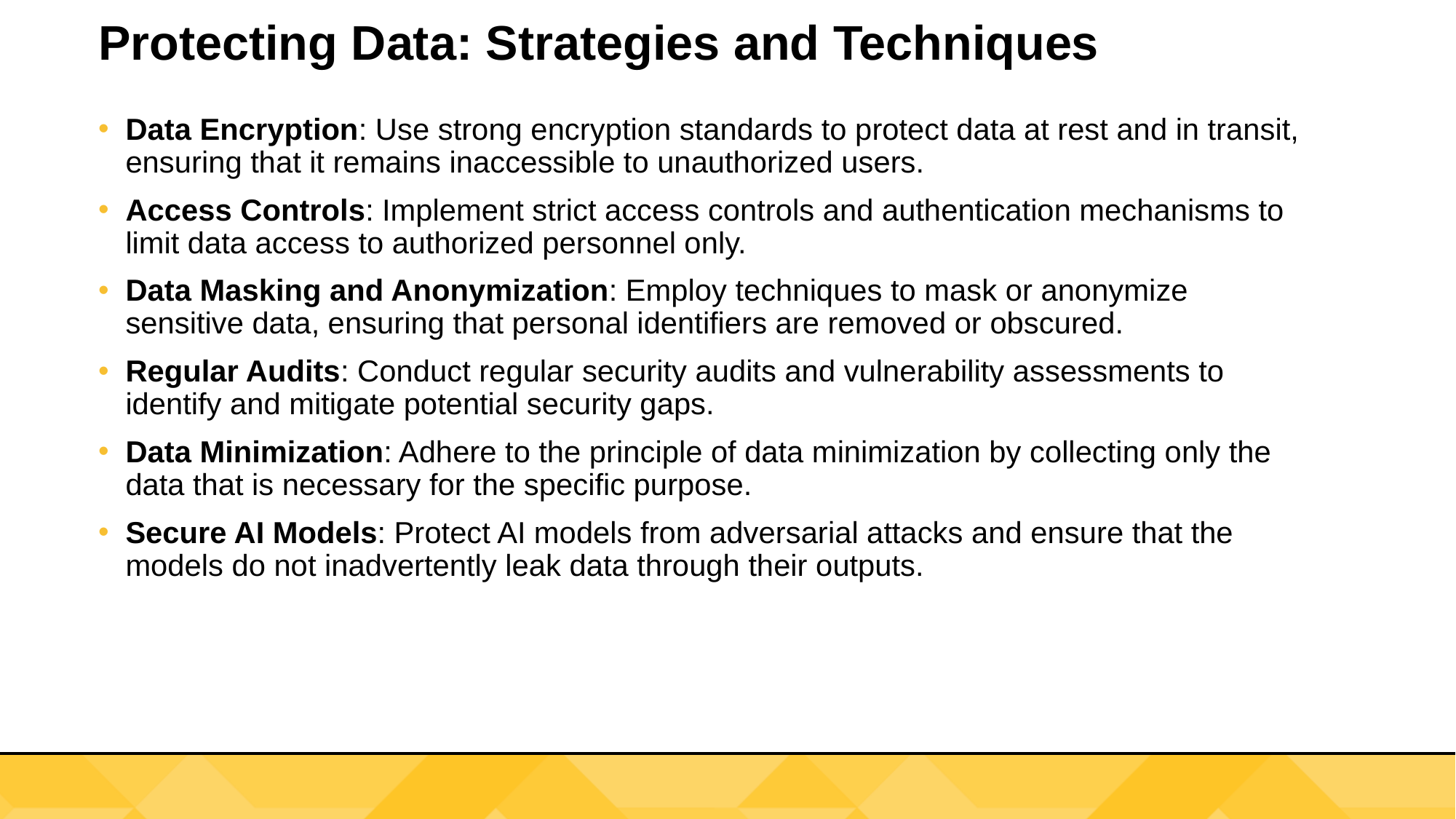

# Protecting Data: Strategies and Techniques
Data Encryption: Use strong encryption standards to protect data at rest and in transit, ensuring that it remains inaccessible to unauthorized users.
Access Controls: Implement strict access controls and authentication mechanisms to limit data access to authorized personnel only.
Data Masking and Anonymization: Employ techniques to mask or anonymize sensitive data, ensuring that personal identifiers are removed or obscured.
Regular Audits: Conduct regular security audits and vulnerability assessments to identify and mitigate potential security gaps.
Data Minimization: Adhere to the principle of data minimization by collecting only the data that is necessary for the specific purpose.
Secure AI Models: Protect AI models from adversarial attacks and ensure that the models do not inadvertently leak data through their outputs.